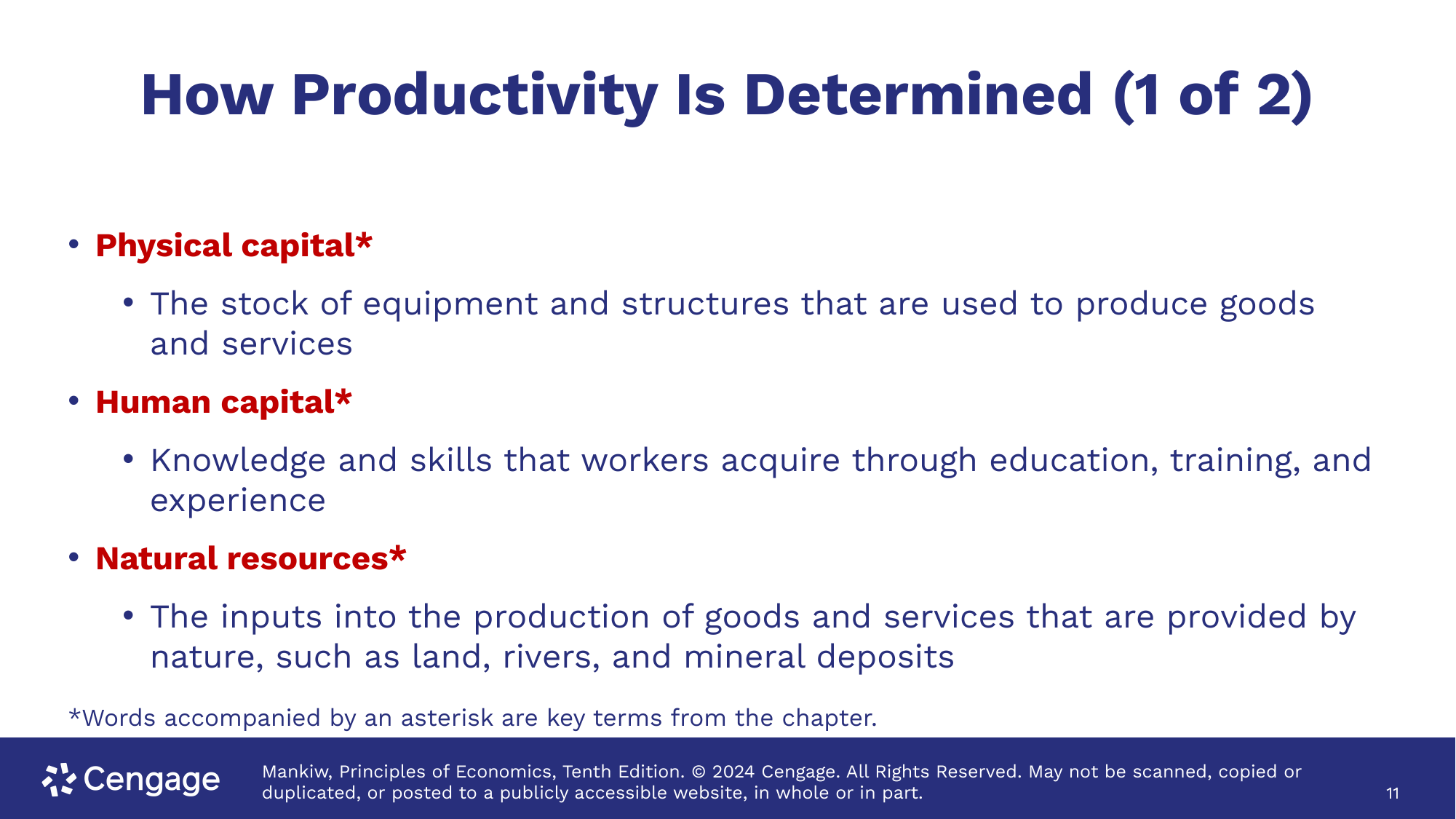

# How Productivity Is Determined (1 of 2)
Physical capital*
The stock of equipment and structures that are used to produce goods and services
Human capital*
Knowledge and skills that workers acquire through education, training, and experience
Natural resources*
The inputs into the production of goods and services that are provided by nature, such as land, rivers, and mineral deposits
*Words accompanied by an asterisk are key terms from the chapter.